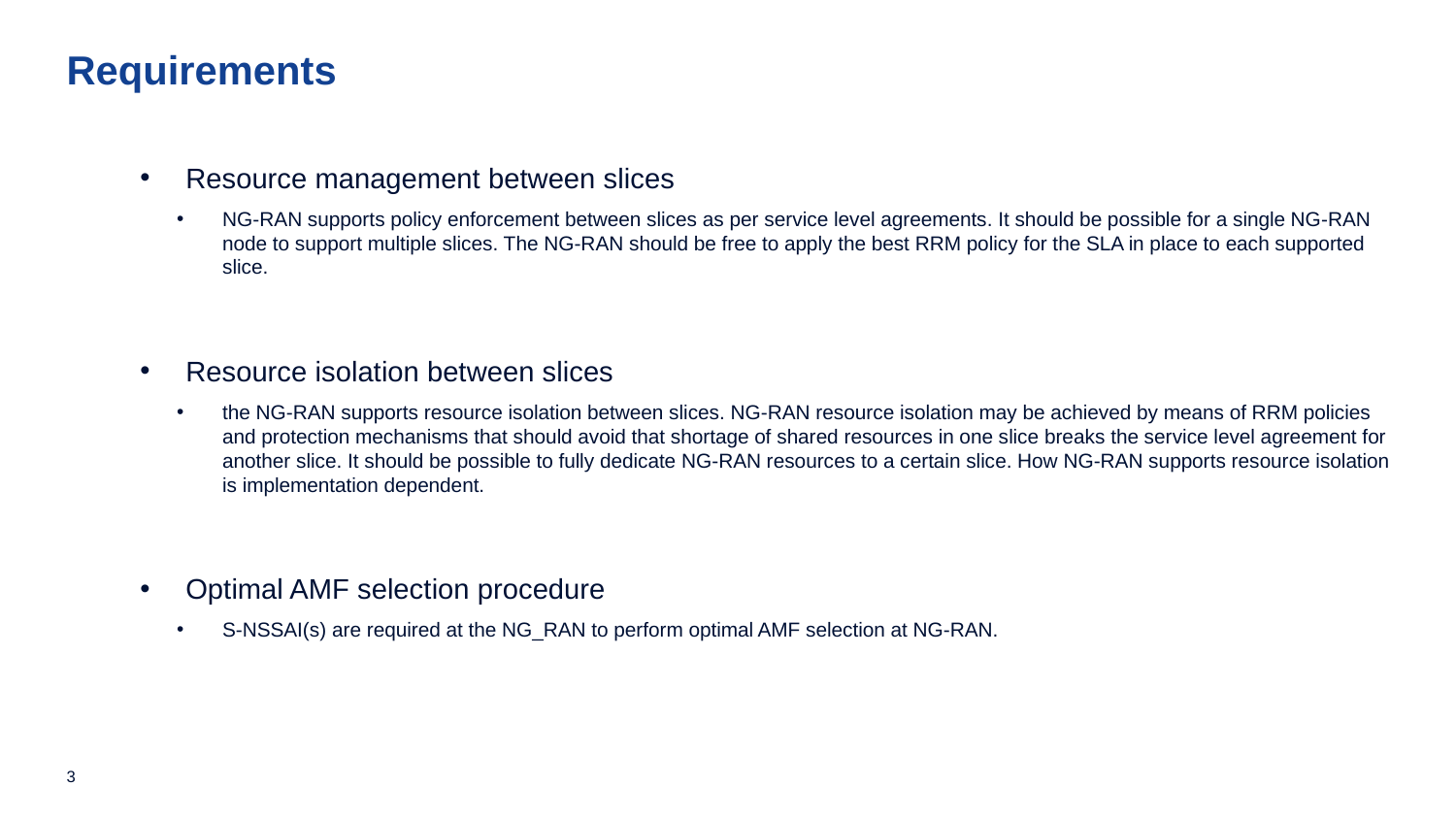

Requirements

Resource management between slices
NG-RAN supports policy enforcement between slices as per service level agreements. It should be possible for a single NG-RAN node to support multiple slices. The NG-RAN should be free to apply the best RRM policy for the SLA in place to each supported slice.

Resource isolation between slices
the NG-RAN supports resource isolation between slices. NG-RAN resource isolation may be achieved by means of RRM policies and protection mechanisms that should avoid that shortage of shared resources in one slice breaks the service level agreement for another slice. It should be possible to fully dedicate NG-RAN resources to a certain slice. How NG-RAN supports resource isolation is implementation dependent.

Optimal AMF selection procedure
S-NSSAI(s) are required at the NG_RAN to perform optimal AMF selection at NG-RAN.